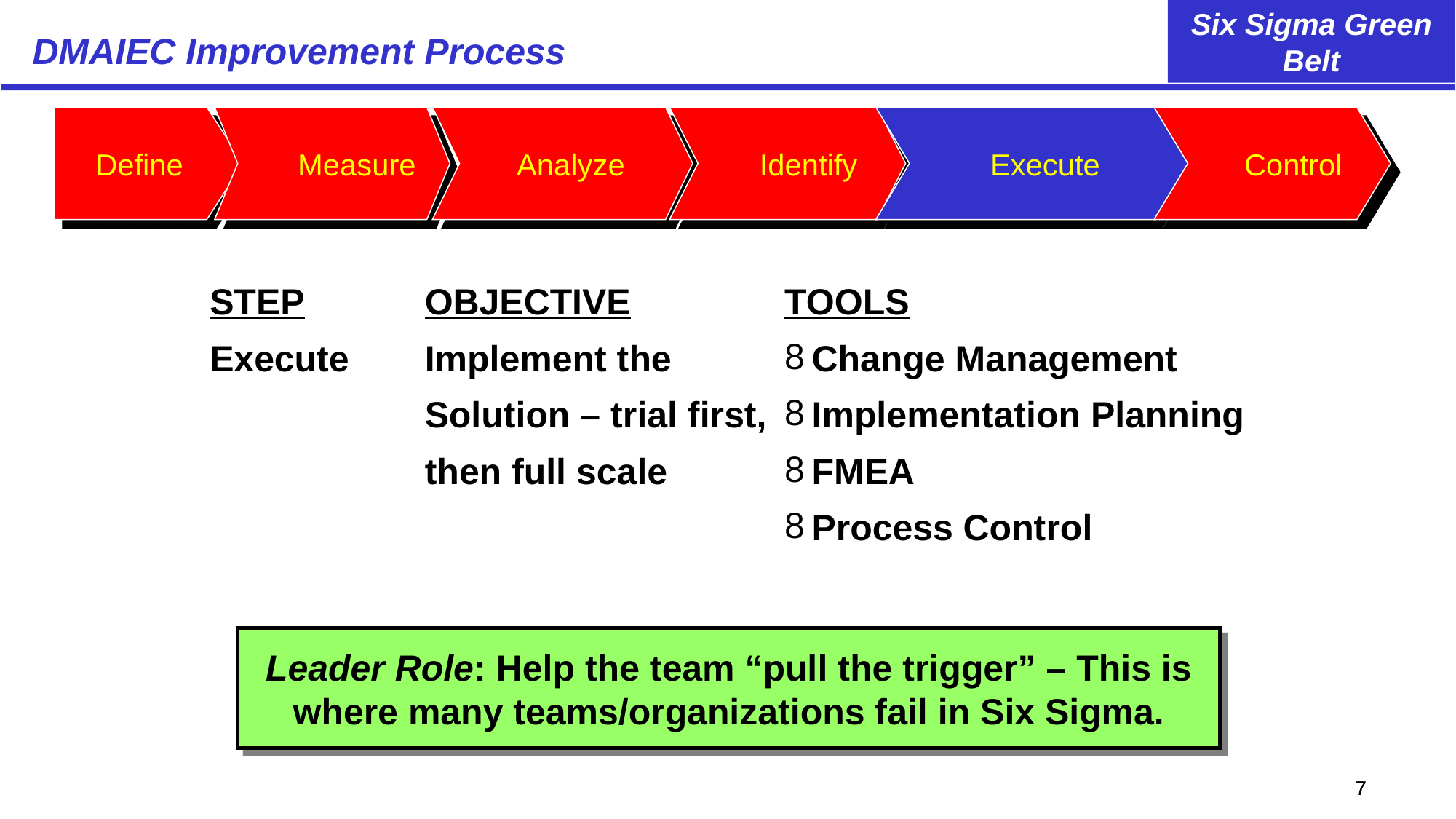

# DMAIEC Improvement Process
Define
   Measure
  Analyze
     Identify
   Execute
     Control
STEP
Execute

OBJECTIVE
Implement the
Solution – trial first,
then full scale
TOOLS
Change Management
Implementation Planning
FMEA
Process Control
Leader Role: Help the team “pull the trigger” – This is where many teams/organizations fail in Six Sigma.